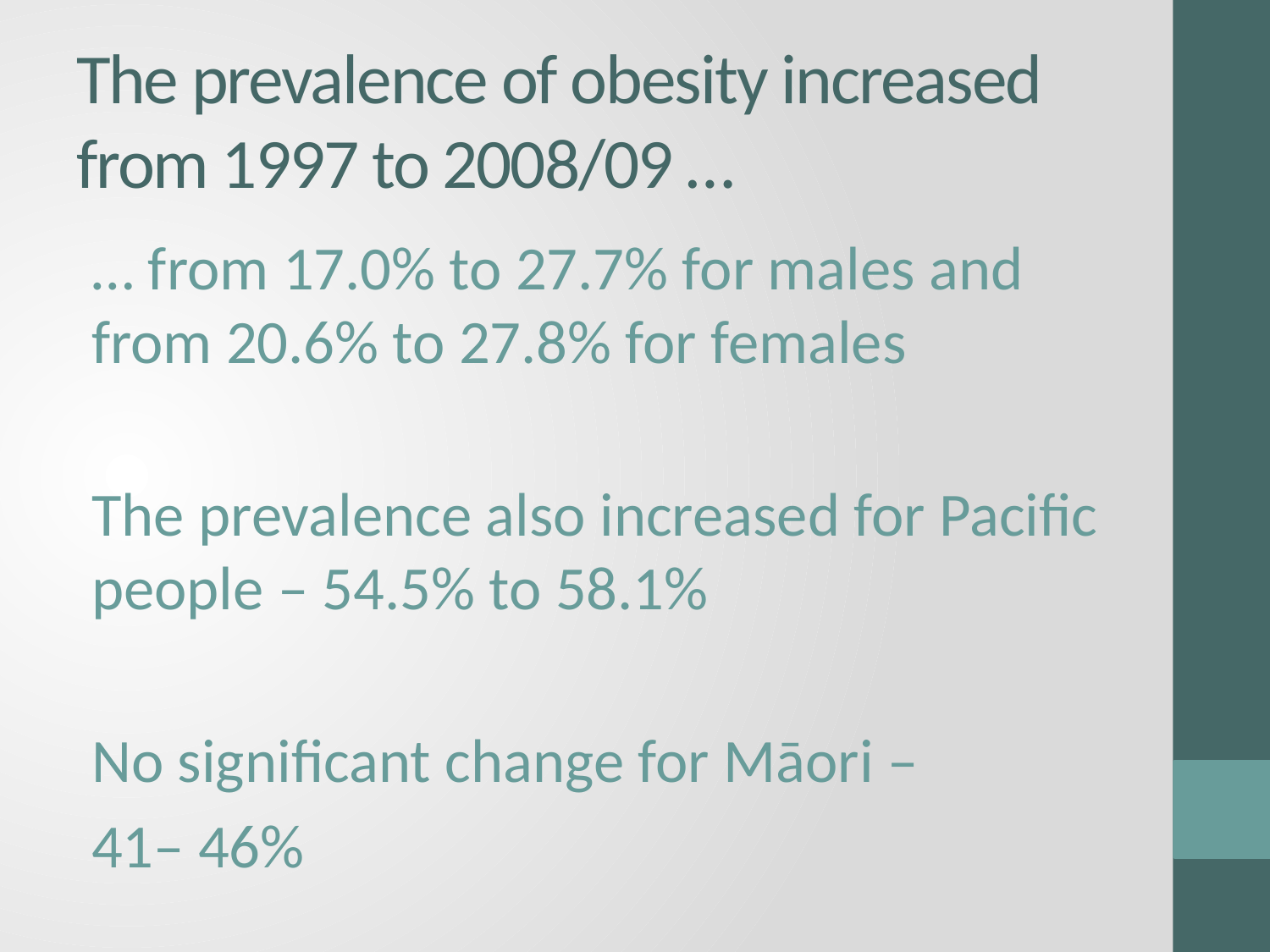

# The prevalence of obesity increased from 1997 to 2008/09 …
… from 17.0% to 27.7% for males and from 20.6% to 27.8% for females

The prevalence also increased for Pacific people – 54.5% to 58.1%

No significant change for Māori –
41– 46%